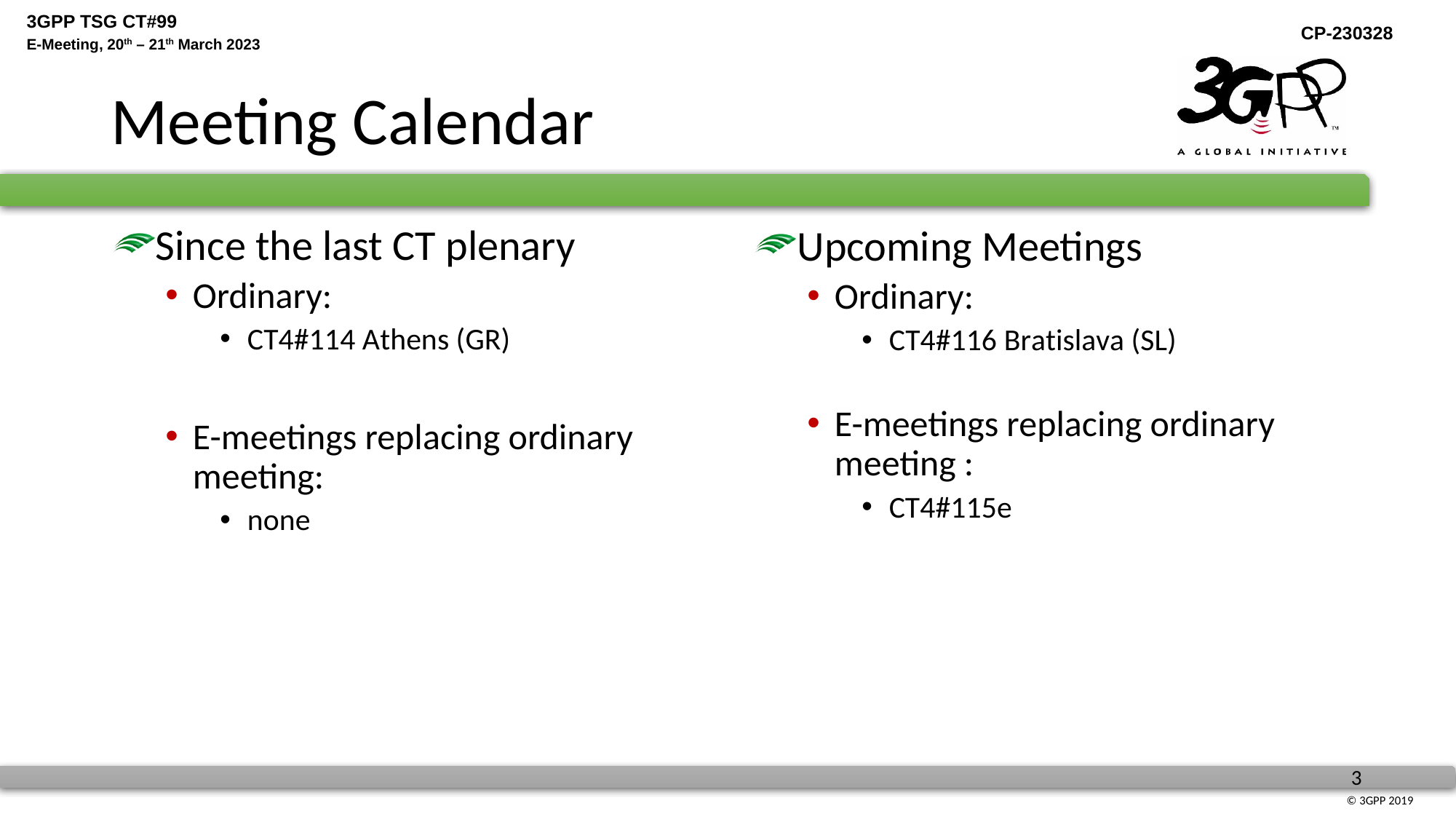

# Meeting Calendar
Since the last CT plenary
Ordinary:
CT4#114 Athens (GR)

E-meetings replacing ordinary meeting:
none

Upcoming Meetings
Ordinary:
CT4#116 Bratislava (SL)

E-meetings replacing ordinary meeting :
CT4#115e